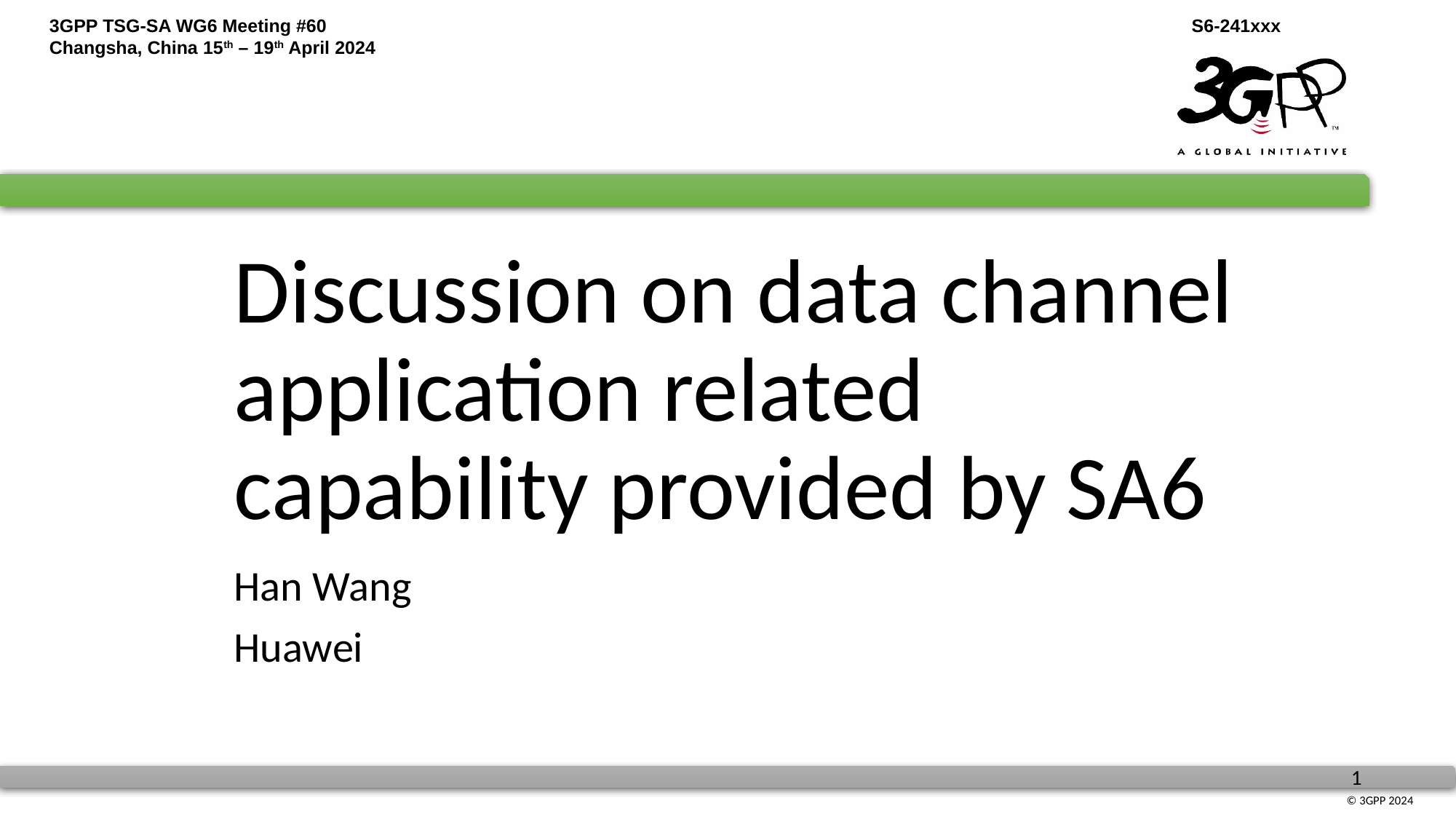

# Discussion on data channel application related capability provided by SA6
Han Wang
Huawei